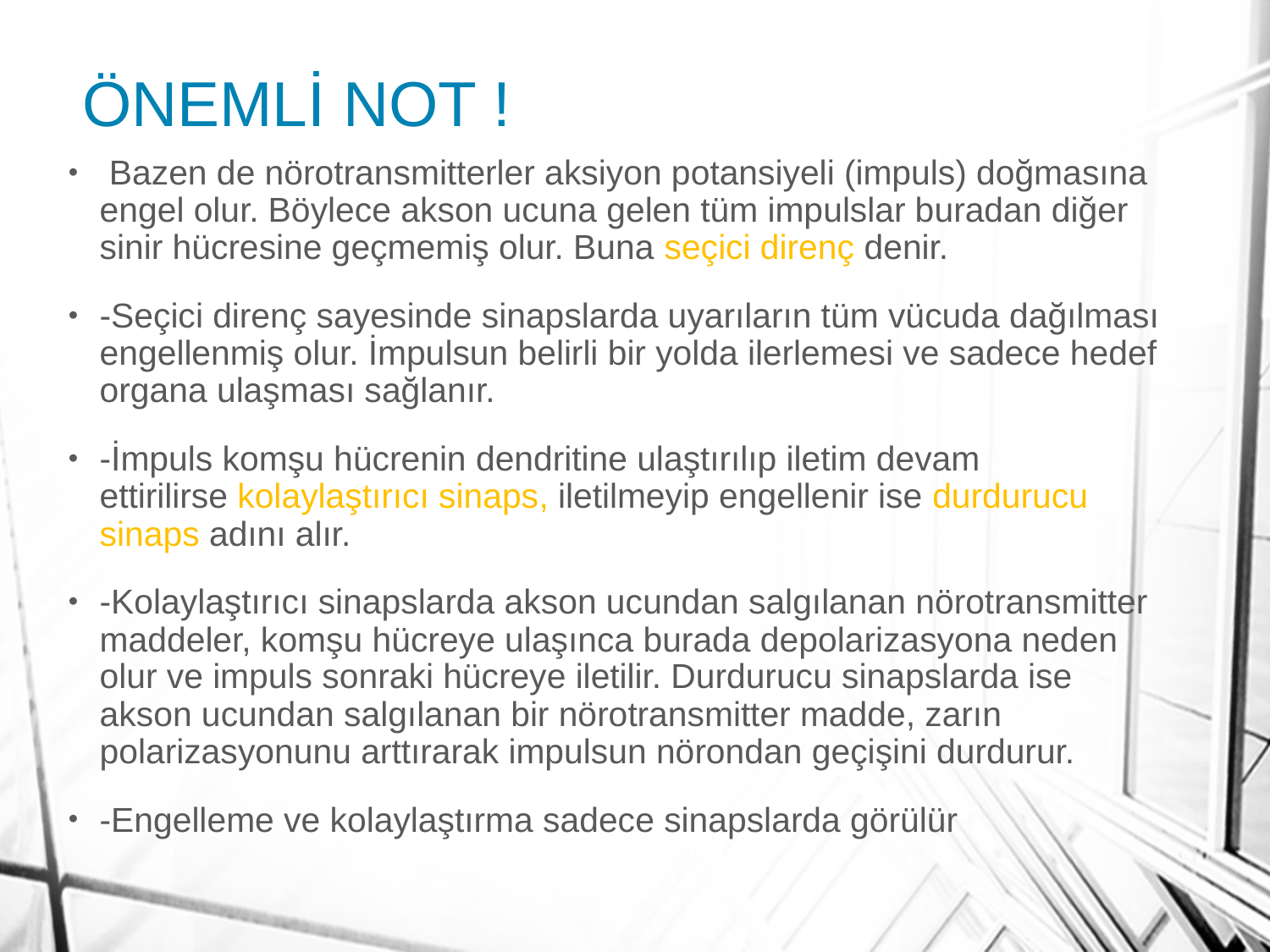

# ÖNEMLİ NOT !
 Bazen de nörotransmitterler aksiyon potansiyeli (impuls) doğmasına engel olur. Böylece akson ucuna gelen tüm impulslar buradan diğer sinir hücresine geçmemiş olur. Buna seçici direnç denir.
-Seçici direnç sayesinde sinapslarda uyarıların tüm vücuda dağılması engellenmiş olur. İmpulsun belirli bir yolda ilerlemesi ve sadece hedef organa ulaşması sağlanır.
-İmpuls komşu hücrenin dendritine ulaştırılıp iletim devam ettirilirse kolaylaştırıcı sinaps, iletilmeyip engellenir ise durdurucu sinaps adını alır.
-Kolaylaştırıcı sinapslarda akson ucundan salgılanan nörotransmitter maddeler, komşu hücreye ulaşınca burada depolarizasyona neden olur ve impuls sonraki hücreye iletilir. Durdurucu sinapslarda ise akson ucundan salgılanan bir nörotransmitter madde, zarın polarizasyonunu arttırarak impulsun nörondan geçişini durdurur.
-Engelleme ve kolaylaştırma sadece sinapslarda görülür